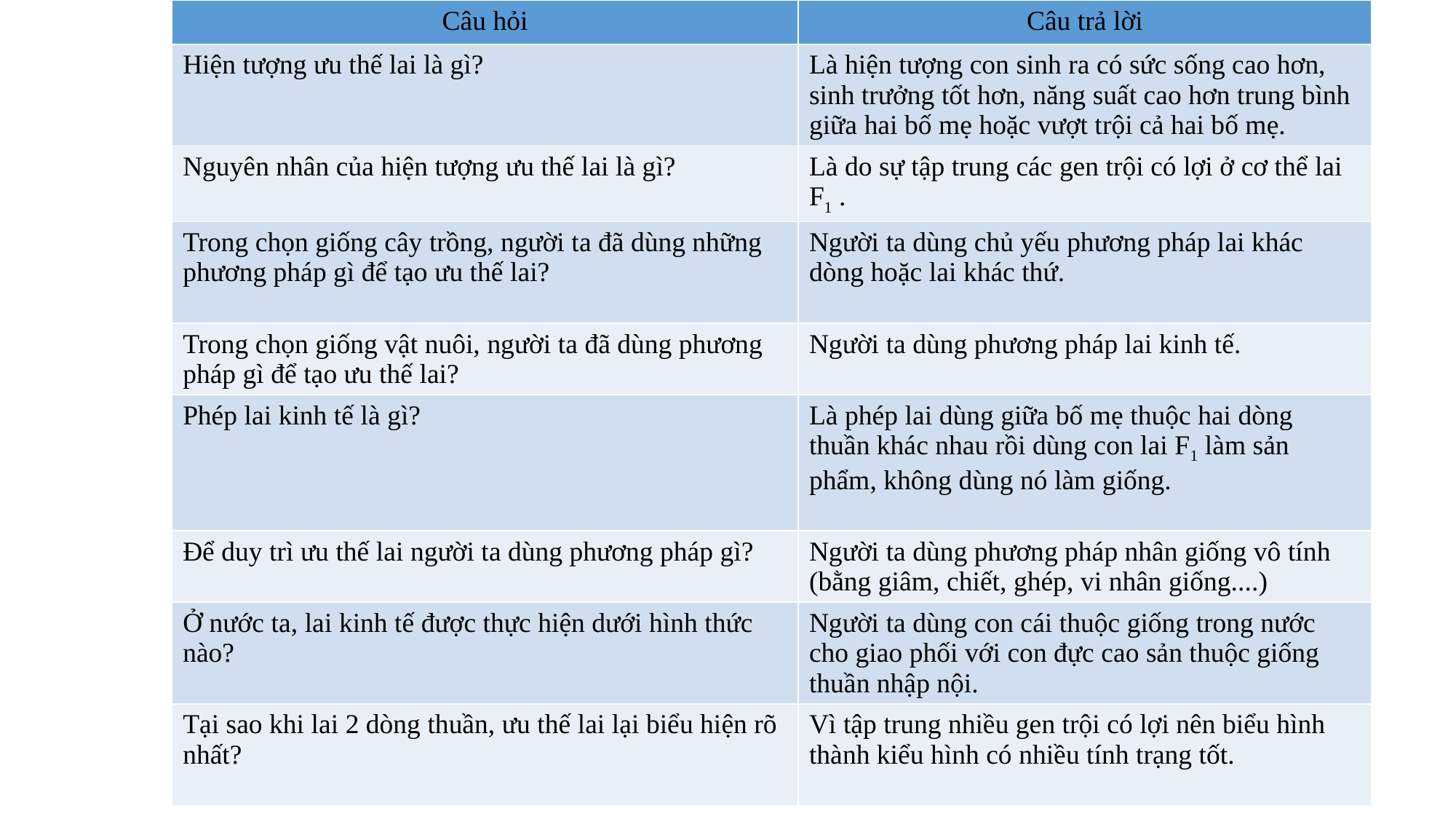

| Câu hỏi | Câu trả lời |
| --- | --- |
| Hiện tượng ưu thế lai là gì? | Là hiện tượng con sinh ra có sức sống cao hơn, sinh trưởng tốt hơn, năng suất cao hơn trung bình giữa hai bố mẹ hoặc vượt trội cả hai bố mẹ. |
| Nguyên nhân của hiện tượng ưu thế lai là gì? | Là do sự tập trung các gen trội có lợi ở cơ thể lai F1 . |
| Trong chọn giống cây trồng, người ta đã dùng những phương pháp gì để tạo ưu thế lai? | Người ta dùng chủ yếu phương pháp lai khác dòng hoặc lai khác thứ. |
| Trong chọn giống vật nuôi, người ta đã dùng phương pháp gì để tạo ưu thế lai? | Người ta dùng phương pháp lai kinh tế. |
| Phép lai kinh tế là gì? | Là phép lai dùng giữa bố mẹ thuộc hai dòng thuần khác nhau rồi dùng con lai F1 làm sản phẩm, không dùng nó làm giống. |
| Để duy trì ưu thế lai người ta dùng phương pháp gì? | Người ta dùng phương pháp nhân giống vô tính (bằng giâm, chiết, ghép, vi nhân giống....) |
| Ở nước ta, lai kinh tế được thực hiện dưới hình thức nào? | Người ta dùng con cái thuộc giống trong nước cho giao phối với con đực cao sản thuộc giống thuần nhập nội. |
| Tại sao khi lai 2 dòng thuần, ưu thế lai lại biểu hiện rõ nhất? | Vì tập trung nhiều gen trội có lợi nên biểu hình thành kiểu hình có nhiều tính trạng tốt. |